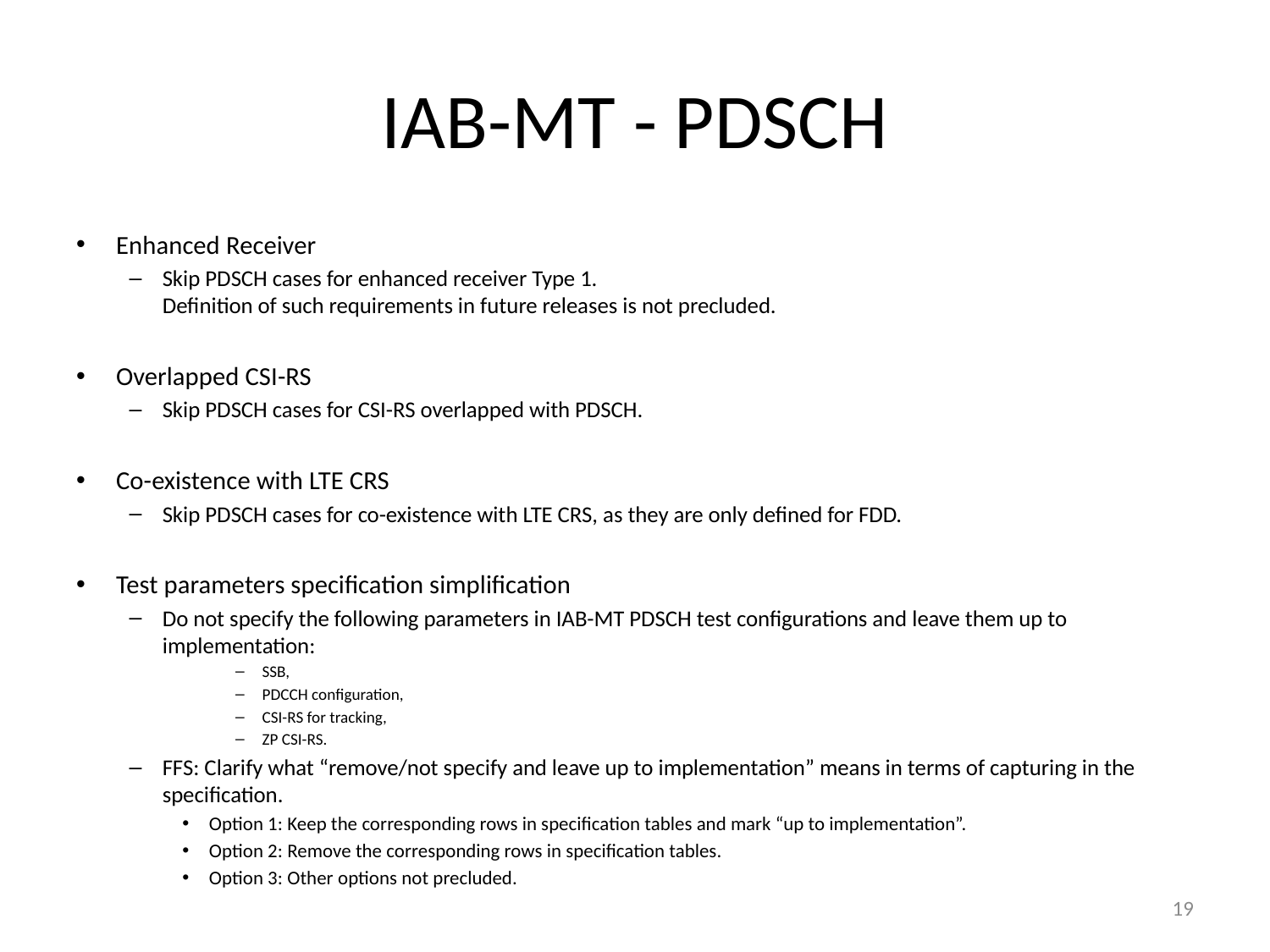

# IAB-MT - PDSCH
Enhanced Receiver
Skip PDSCH cases for enhanced receiver Type 1.
Definition of such requirements in future releases is not precluded.

Overlapped CSI-RS
Skip PDSCH cases for CSI-RS overlapped with PDSCH.

Co-existence with LTE CRS
Skip PDSCH cases for co-existence with LTE CRS, as they are only defined for FDD.

Test parameters specification simplification
Do not specify the following parameters in IAB-MT PDSCH test configurations and leave them up to implementation:
SSB,
PDCCH configuration,
CSI-RS for tracking,
ZP CSI-RS.
FFS: Clarify what “remove/not specify and leave up to implementation” means in terms of capturing in the specification.
Option 1: Keep the corresponding rows in specification tables and mark “up to implementation”.
Option 2: Remove the corresponding rows in specification tables.
Option 3: Other options not precluded.

19